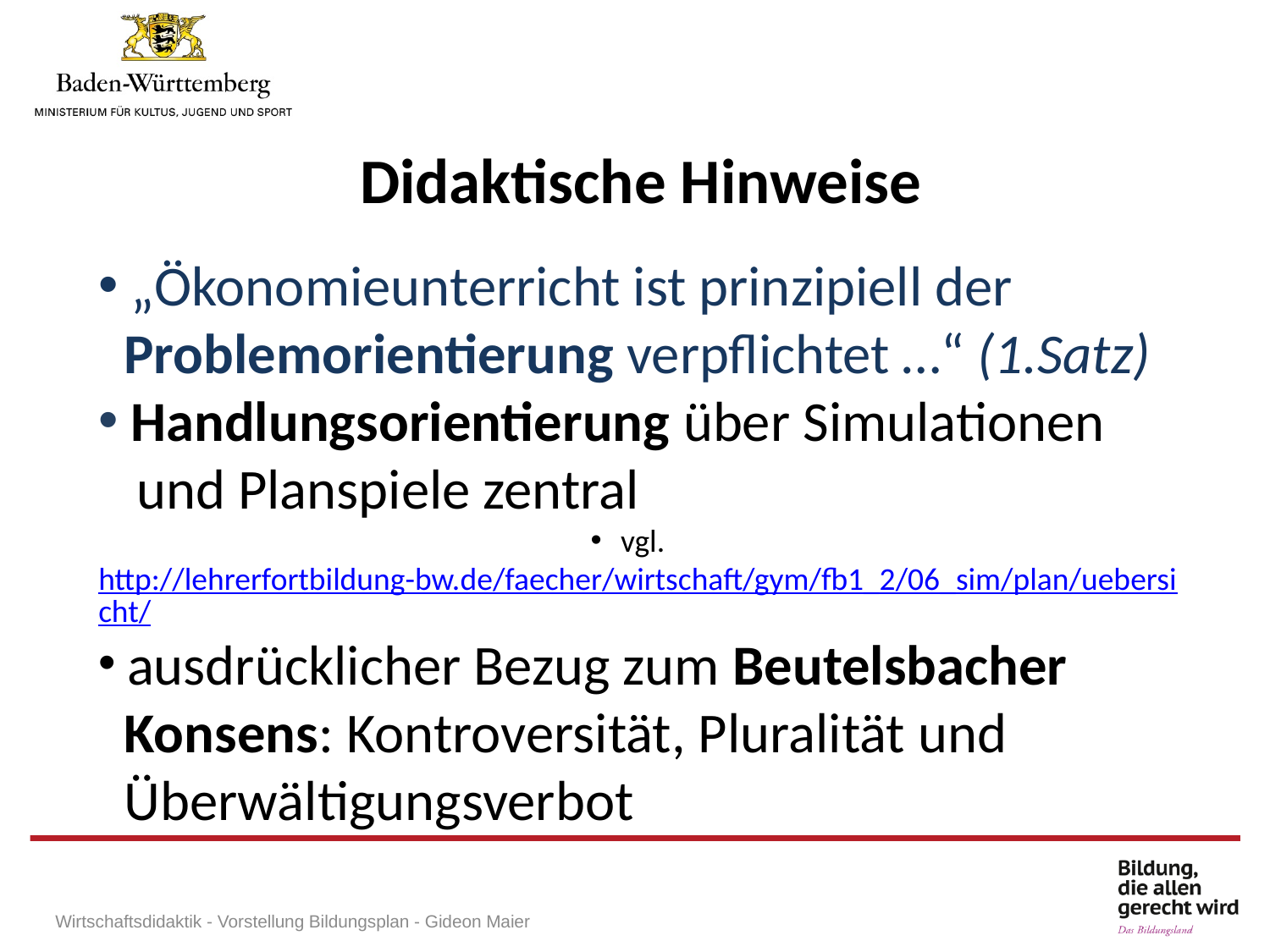

Didaktische Hinweise
Individuelle Förderung am Gymnasium

 „Ökonomieunterricht ist prinzipiell der
  Problemorientierung verpflichtet …“ (1.Satz)
 Handlungsorientierung über Simulationen
   und Planspiele zentral
vgl. http://lehrerfortbildung-bw.de/faecher/wirtschaft/gym/fb1_2/06_sim/plan/uebersicht/
 ausdrücklicher Bezug zum Beutelsbacher
  Konsens: Kontroversität, Pluralität und
  Überwältigungsverbot

Wirtschaftsdidaktik - Vorstellung Bildungsplan - Gideon Maier